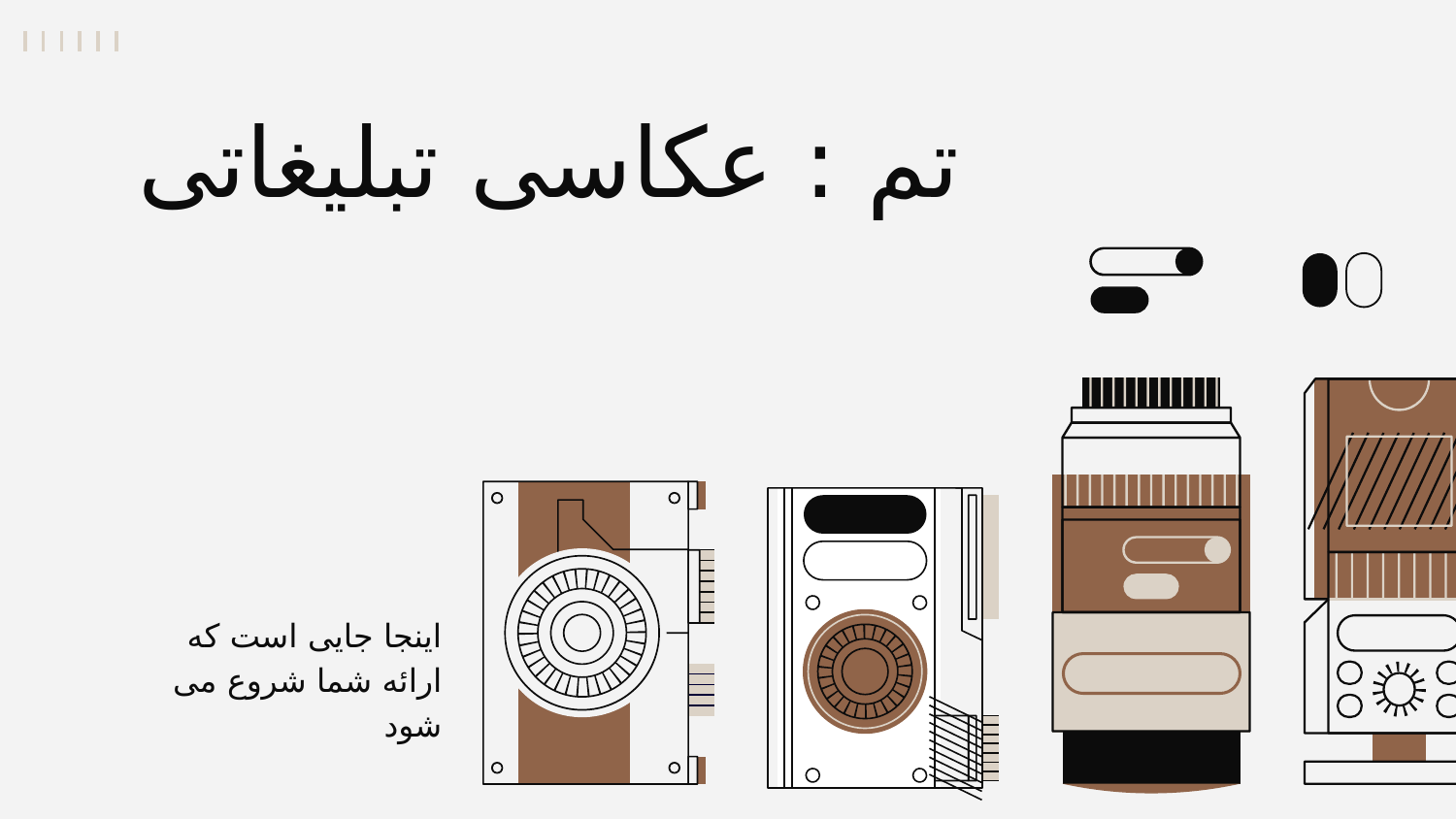

# تم : عکاسی تبلیغاتی

اینجا جایی است که ارائه شما شروع می شود